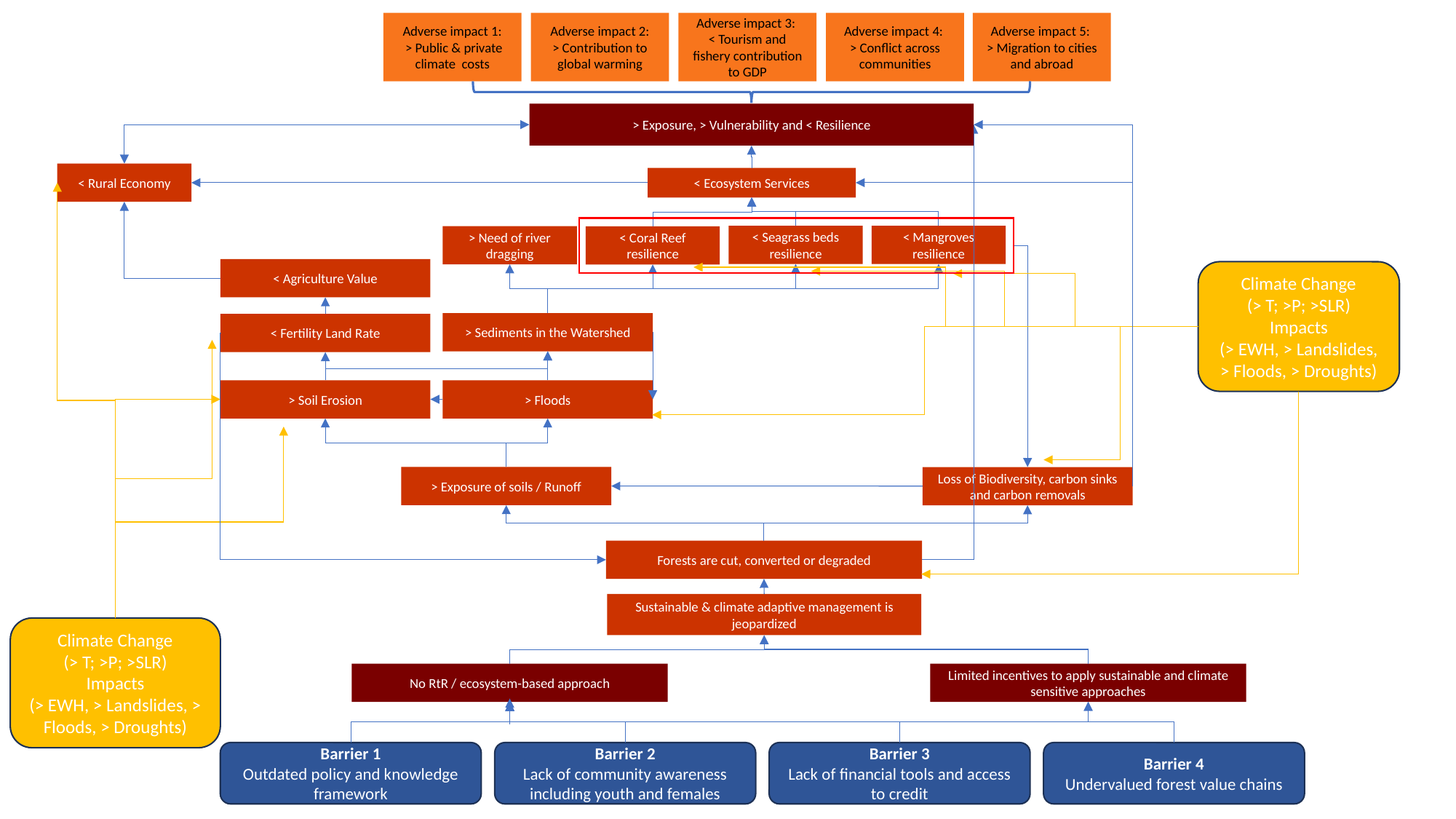

Adverse impact 5:
> Migration to cities and abroad
Adverse impact 4:
> Conflict across communities
Adverse impact 3:
< Tourism and fishery contribution to GDP
Adverse impact 1:
 > Public & private climate  costs
Adverse impact 2:
> Contribution to global warming
> Exposure, > Vulnerability and < Resilience
< Rural Economy
< Ecosystem Services

< Seagrass beds resilience
< Mangroves resilience
> Need of river dragging
< Coral Reef resilience
< Agriculture Value
Climate Change
(> T; >P; >SLR)
Impacts
(> EWH, > Landslides, > Floods, > Droughts)
> Sediments in the Watershed
< Fertility Land Rate
> Soil Erosion
> Floods
> Exposure of soils / Runoff
Loss of Biodiversity, carbon sinks and carbon removals
Forests are cut, converted or degraded
Sustainable & climate adaptive management is jeopardized
Climate Change
(> T; >P; >SLR)
Impacts
(> EWH, > Landslides, > Floods, > Droughts)
Limited incentives to apply sustainable and climate sensitive approaches
No RtR / ecosystem-based approach
Barrier 1
Outdated policy and knowledge framework
Barrier 2
Lack of community awareness including youth and females
Barrier 3
Lack of financial tools and access to credit
Barrier 4
Undervalued forest value chains